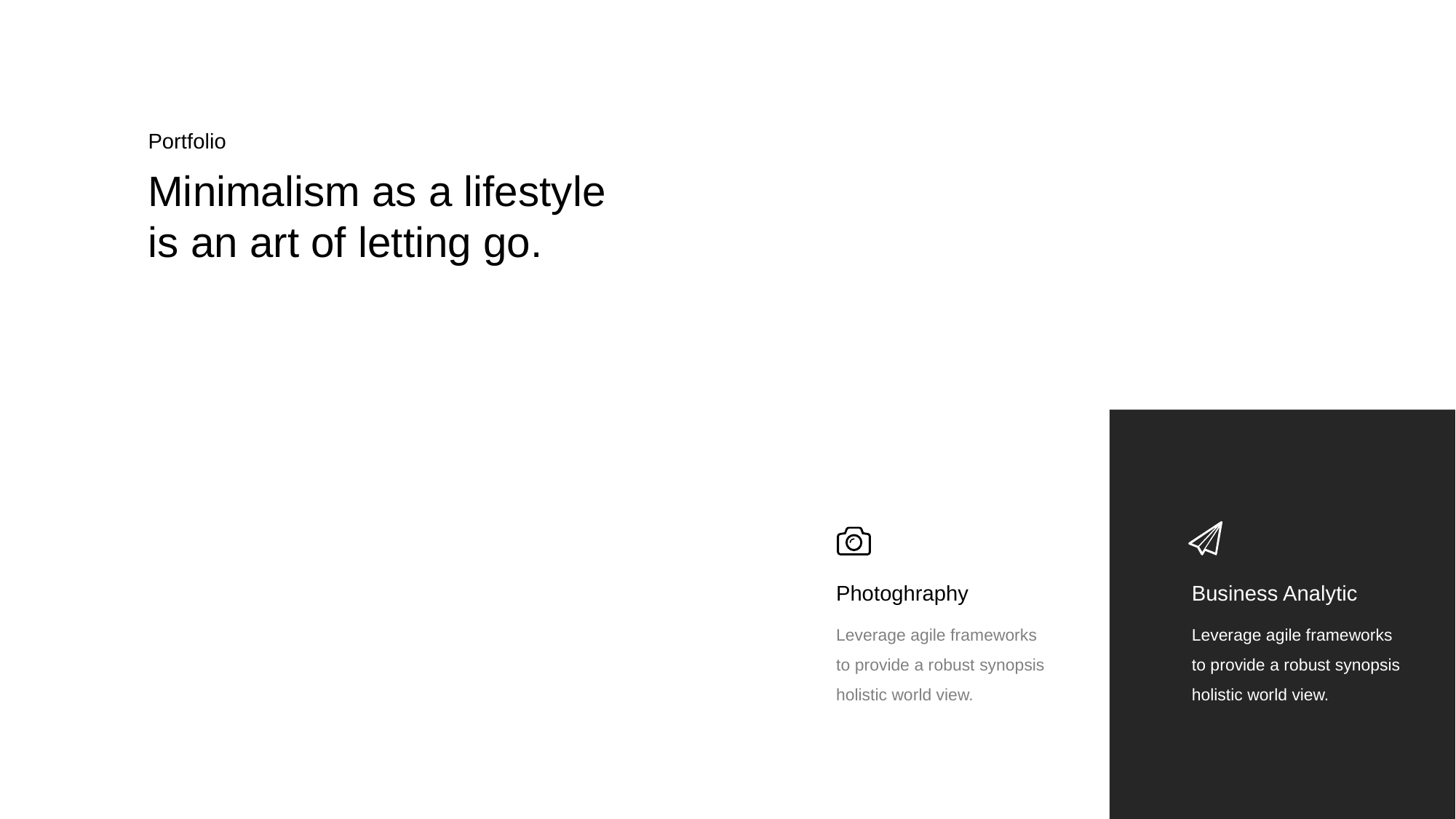

Portfolio
Minimalism as a lifestyle is an art of letting go.

Photoghraphy
Business Analytic
Leverage agile frameworks to provide a robust synopsis holistic world view.
Leverage agile frameworks to provide a robust synopsis holistic world view.